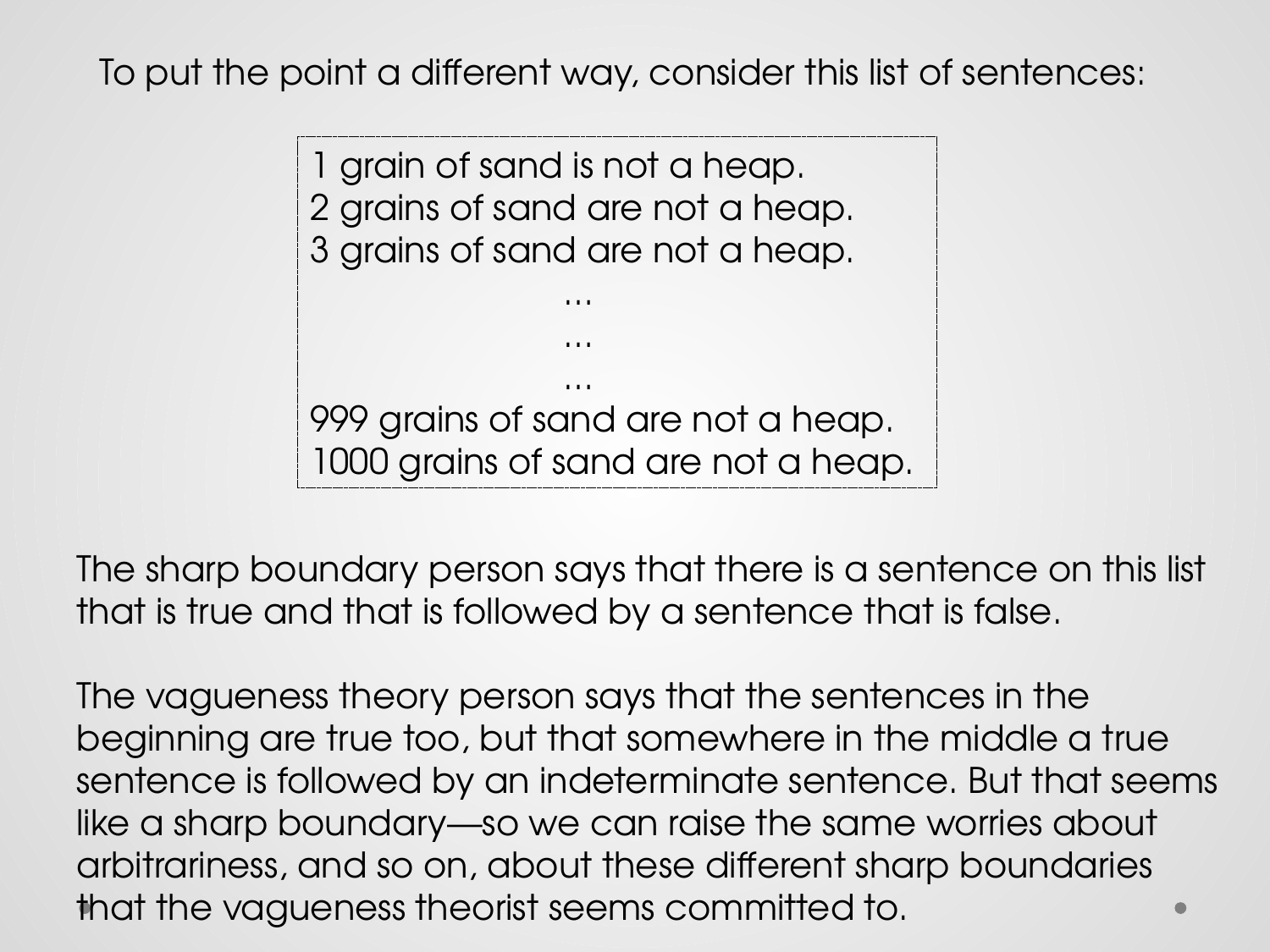

To put the point a different way, consider this list of sentences:
1 grain of sand is not a heap.
2 grains of sand are not a heap.
3 grains of sand are not a heap.
		…
		…
		…
999 grains of sand are not a heap.
1000 grains of sand are not a heap.
The sharp boundary person says that there is a sentence on this list that is true and that is followed by a sentence that is false.

The vagueness theory person says that the sentences in the beginning are true too, but that somewhere in the middle a true sentence is followed by an indeterminate sentence. But that seems like a sharp boundary—so we can raise the same worries about arbitrariness, and so on, about these different sharp boundaries that the vagueness theorist seems committed to.